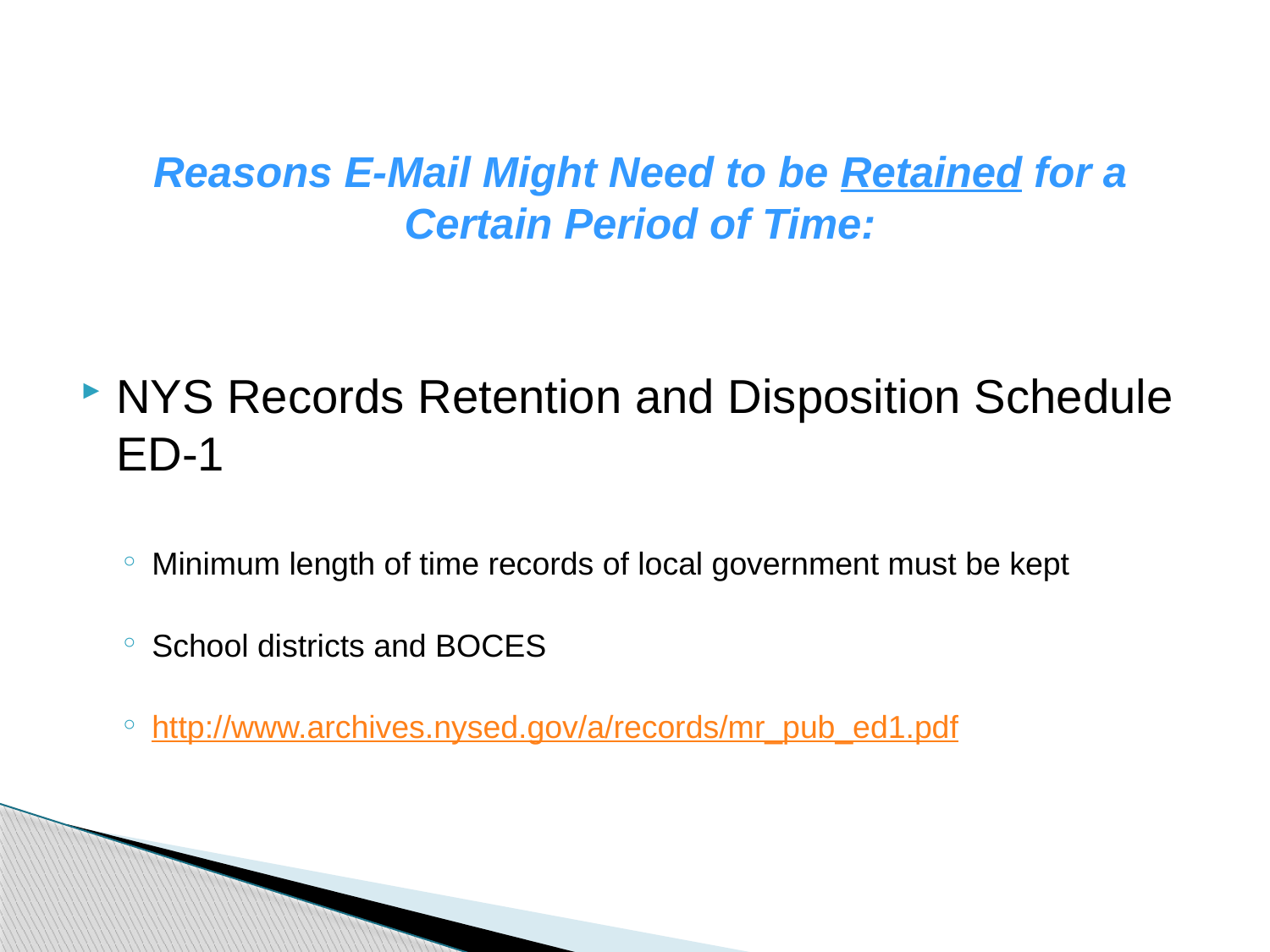

# Reasons E-Mail Might Need to be Retained for a Certain Period of Time:
NYS Records Retention and Disposition Schedule ED-1
Minimum length of time records of local government must be kept
School districts and BOCES
http://www.archives.nysed.gov/a/records/mr_pub_ed1.pdf